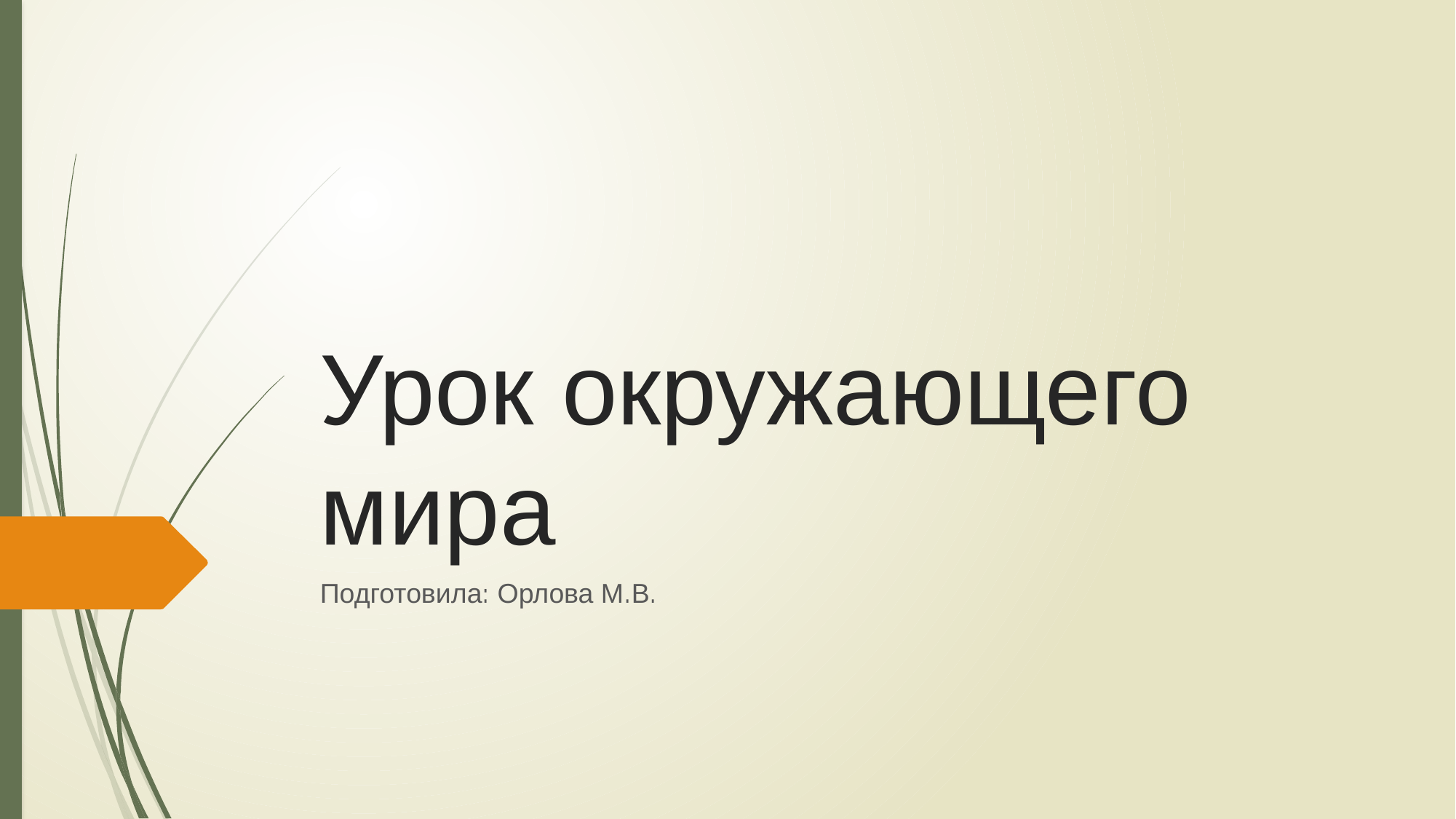

# Урок окружающего мира
Подготовила: Орлова М.В.